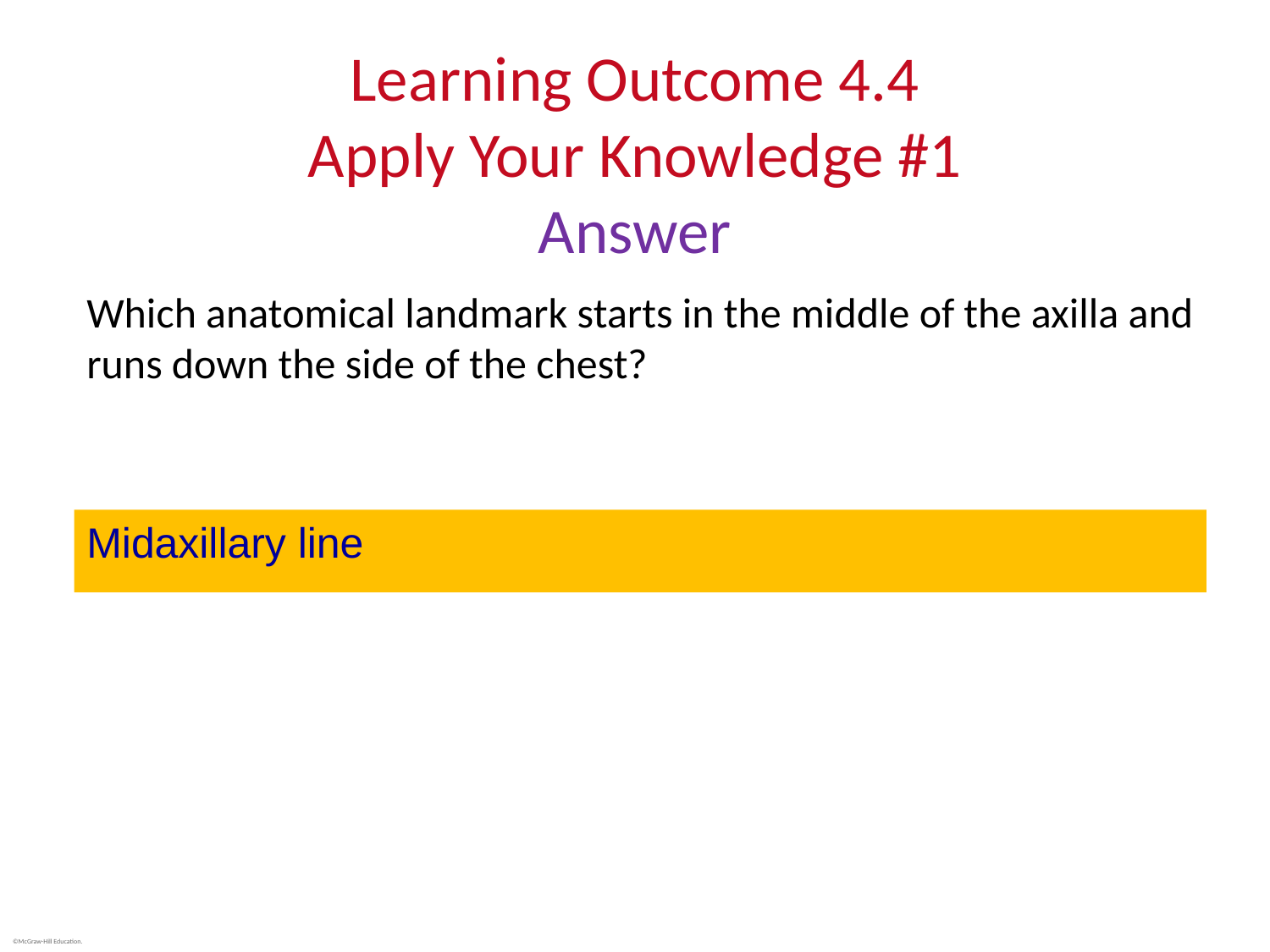

# Learning Outcome 4.4 Apply Your Knowledge #1 Answer
Which anatomical landmark starts in the middle of the axilla and runs down the side of the chest?
Midaxillary line